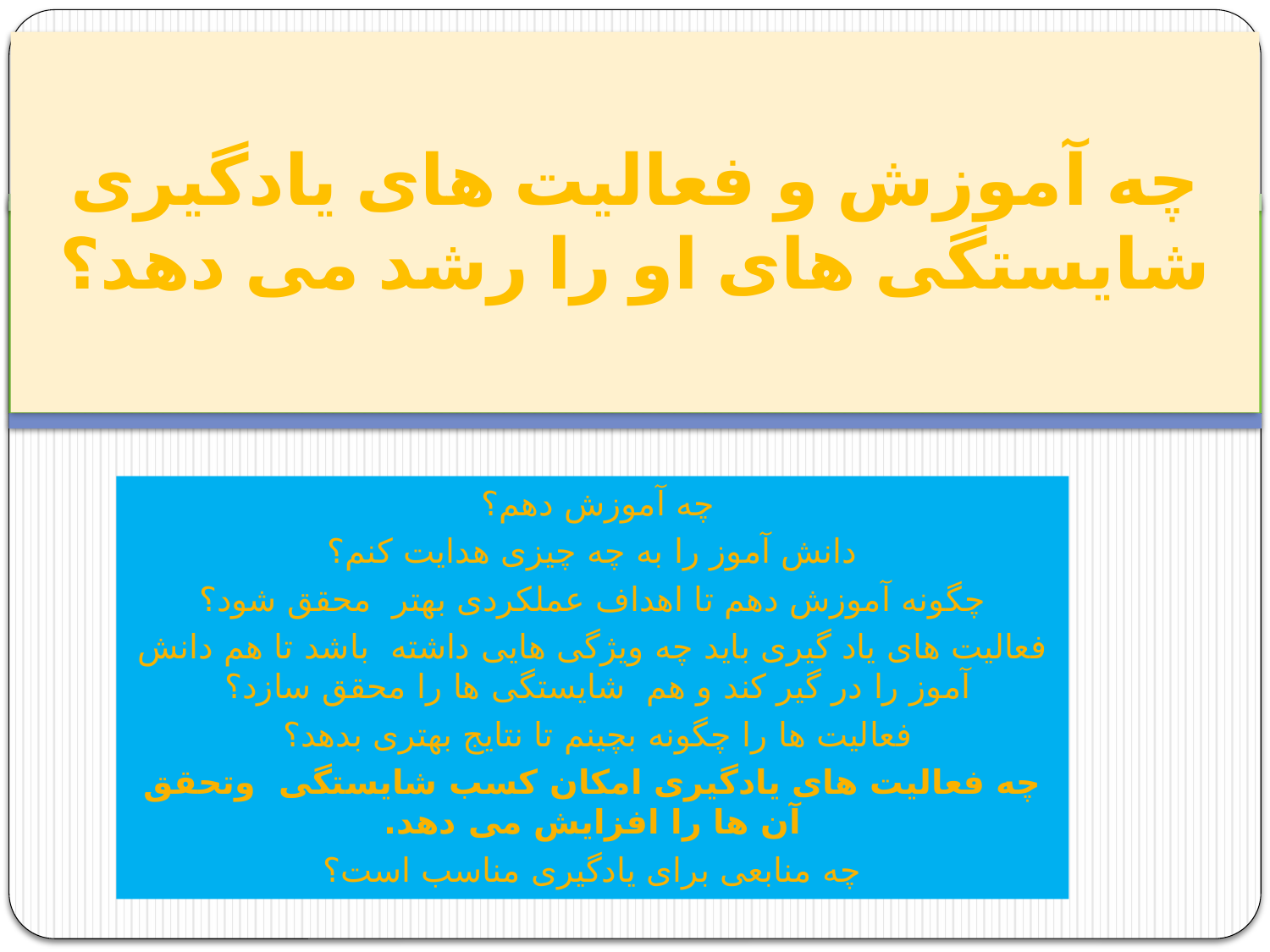

# چه آموزش و فعالیت های یادگیری شایستگی های او را رشد می دهد؟
چه آموزش دهم؟
دانش آموز را به چه چیزی هدایت کنم؟
 چگونه آموزش دهم تا اهداف عملکردی بهتر  محقق شود؟
فعالیت های یاد گیری باید چه ویژگی هایی داشته  باشد تا هم دانش آموز را در گیر کند و هم  شایستگی ها را محقق سازد؟
فعالیت ها را چگونه بچینم تا نتایج بهتری بدهد؟
چه فعالیت های یادگیری امکان کسب شایستگی  وتحقق آن ها را افزایش می دهد.
چه منابعی برای یادگیری مناسب است؟